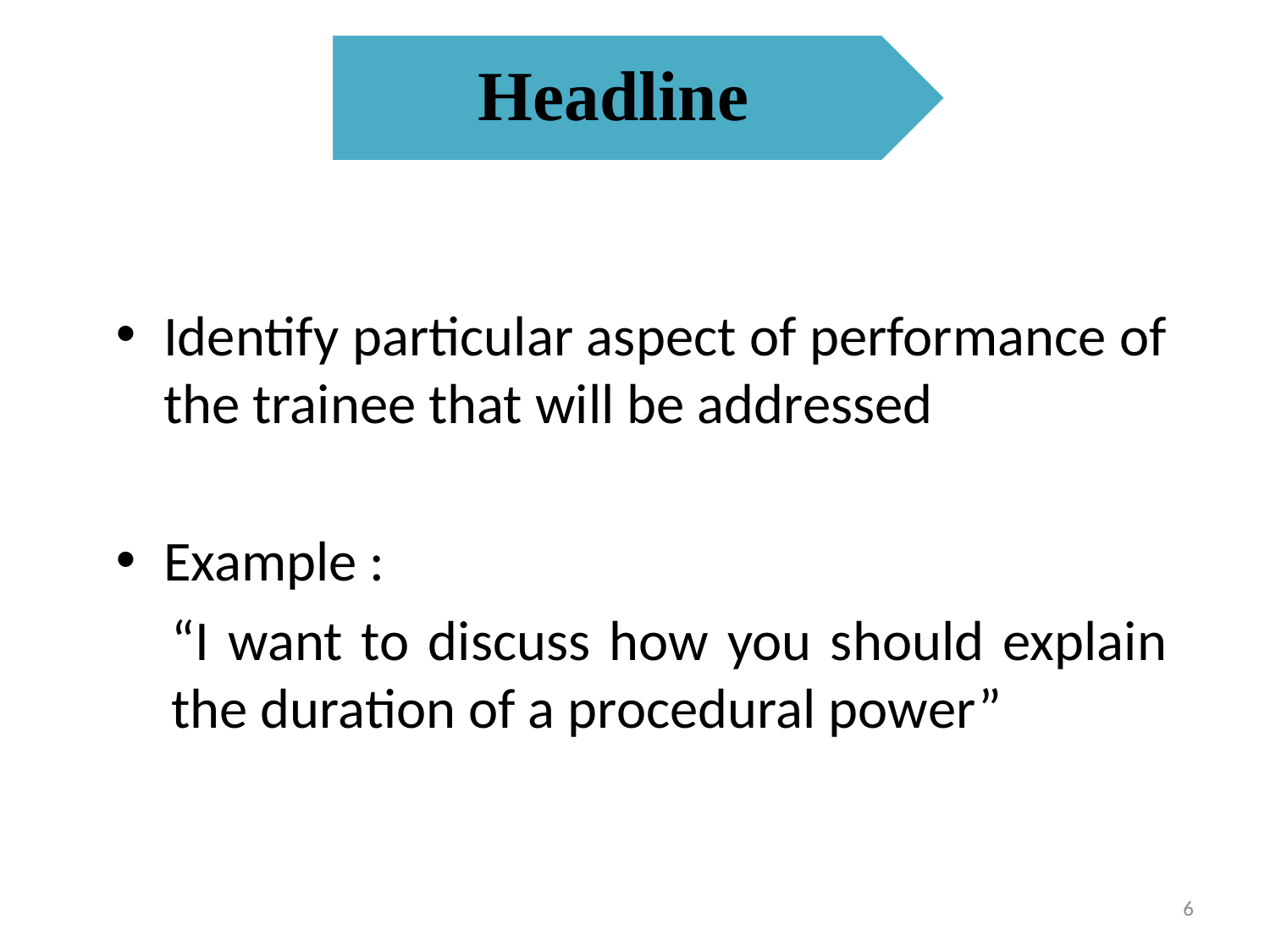

Headline

Identify particular aspect of performance of the trainee that will be addressed

Example :
“I want to discuss how you should explain the duration of a procedural power”
6